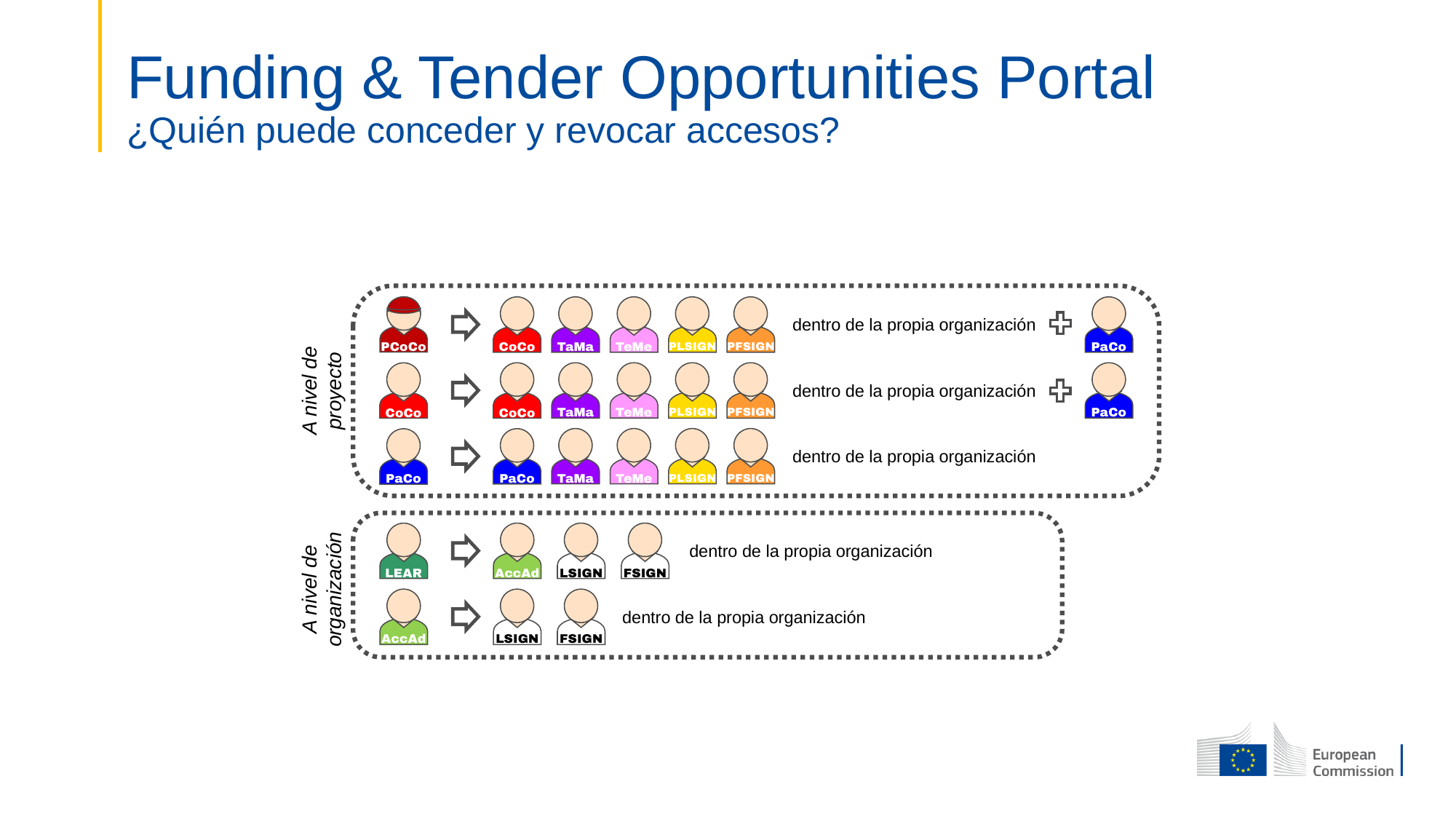

# Funding & Tender Opportunities Portal ¿Quién puede conceder y revocar accesos?

PLSIGN

PFSIGN

PCoCo

CoCo

TaMa

TeMe

PaCo

dentro de la propia organización

PLSIGN

PFSIGN

TaMa

TeMe

PaCo

CoCo

CoCo
A nivel de
proyecto

dentro de la propia organización

PLSIGN

PFSIGN

TaMa

TeMe

PaCo

PaCo

dentro de la propia organización

LSIGN

FSIGN

AccAd

LEAR

dentro de la propia organización
A nivel de
organización

LSIGN

FSIGN

AccAd

dentro de la propia organización